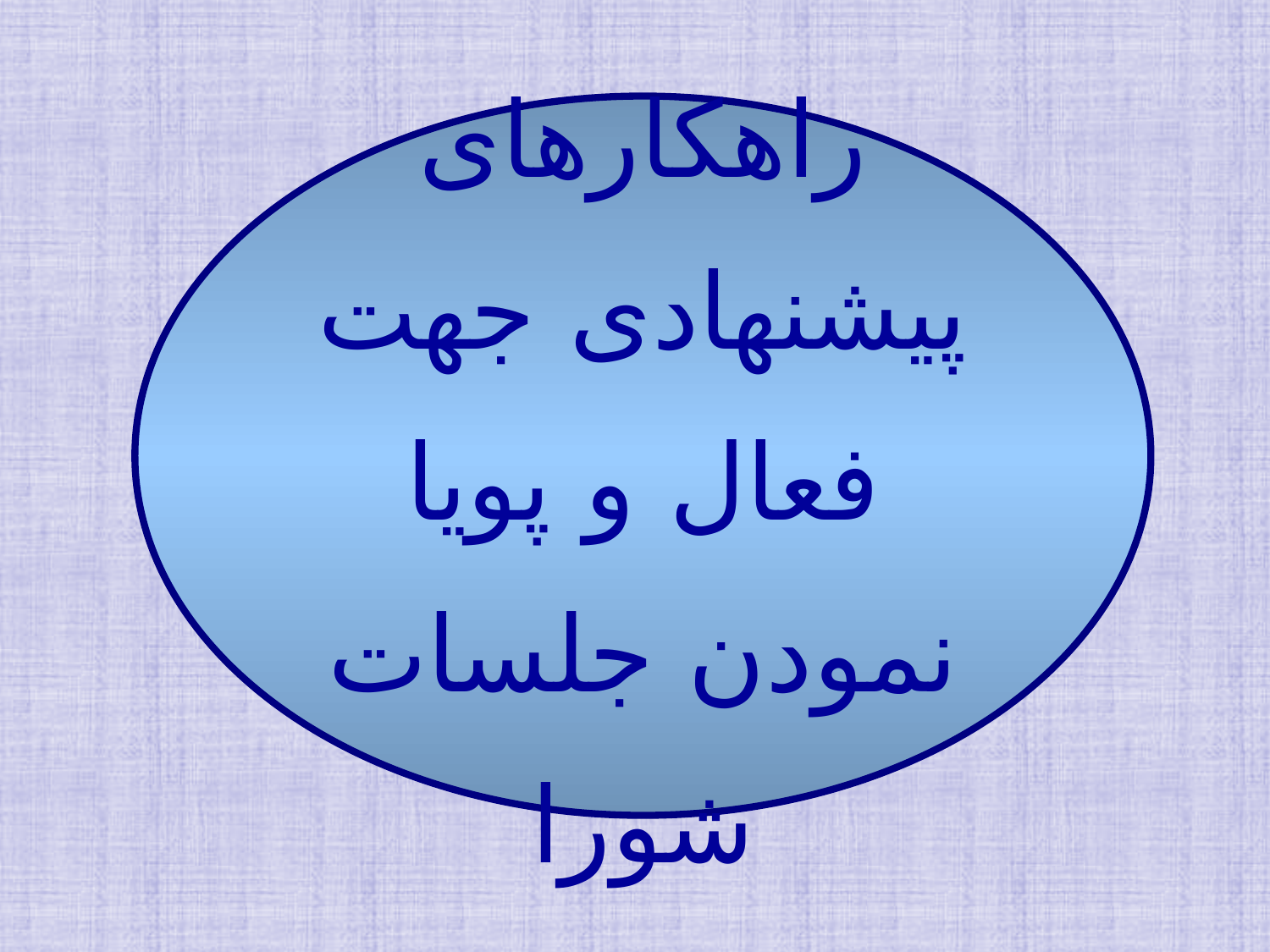

راهکارهای پیشنهادی جهت فعال و پویا نمودن جلسات شورا